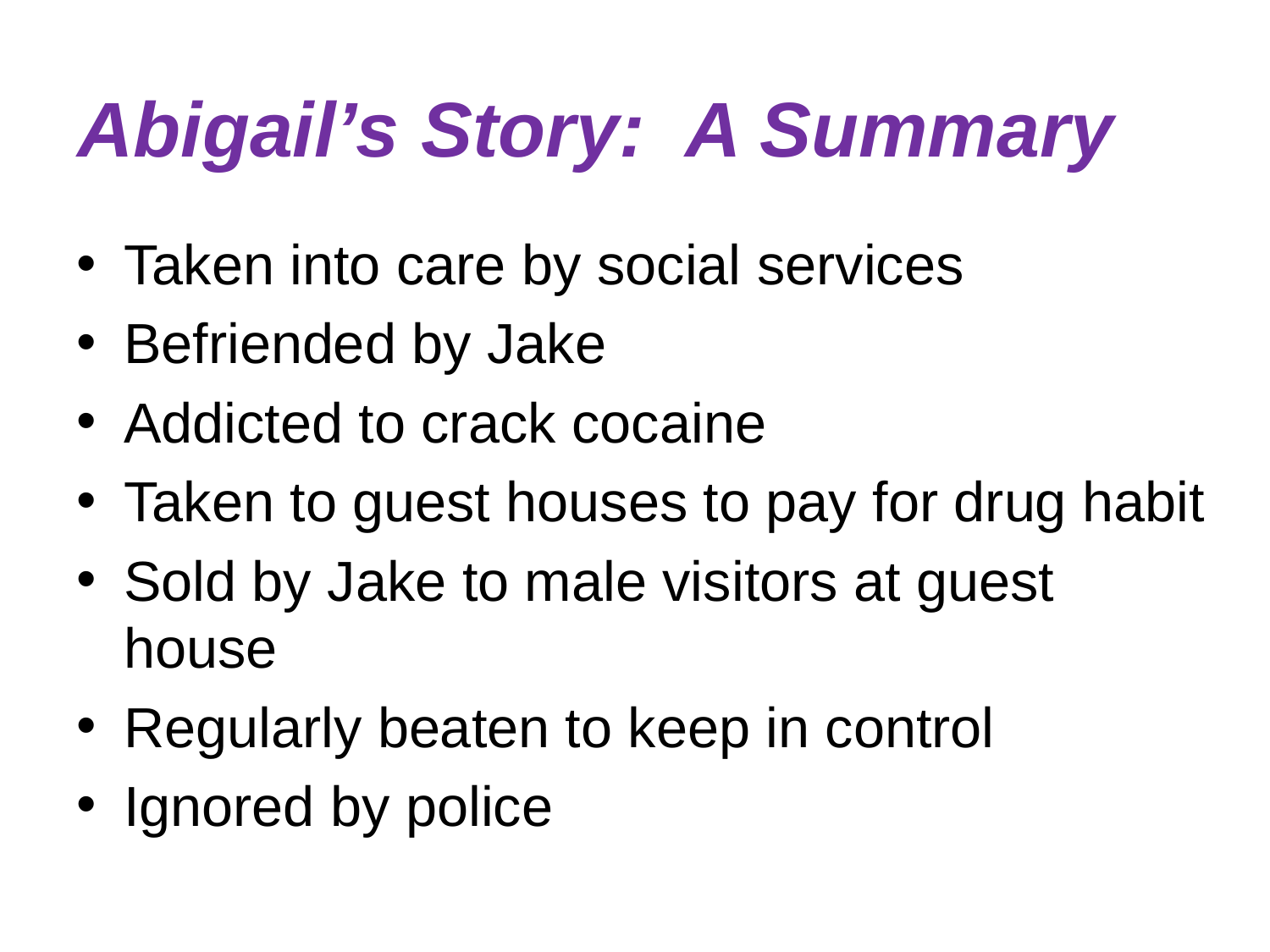

# Abigail’s Story:  A Summary
Taken into care by social services
Befriended by Jake
Addicted to crack cocaine
Taken to guest houses to pay for drug habit
Sold by Jake to male visitors at guest house
Regularly beaten to keep in control
Ignored by police